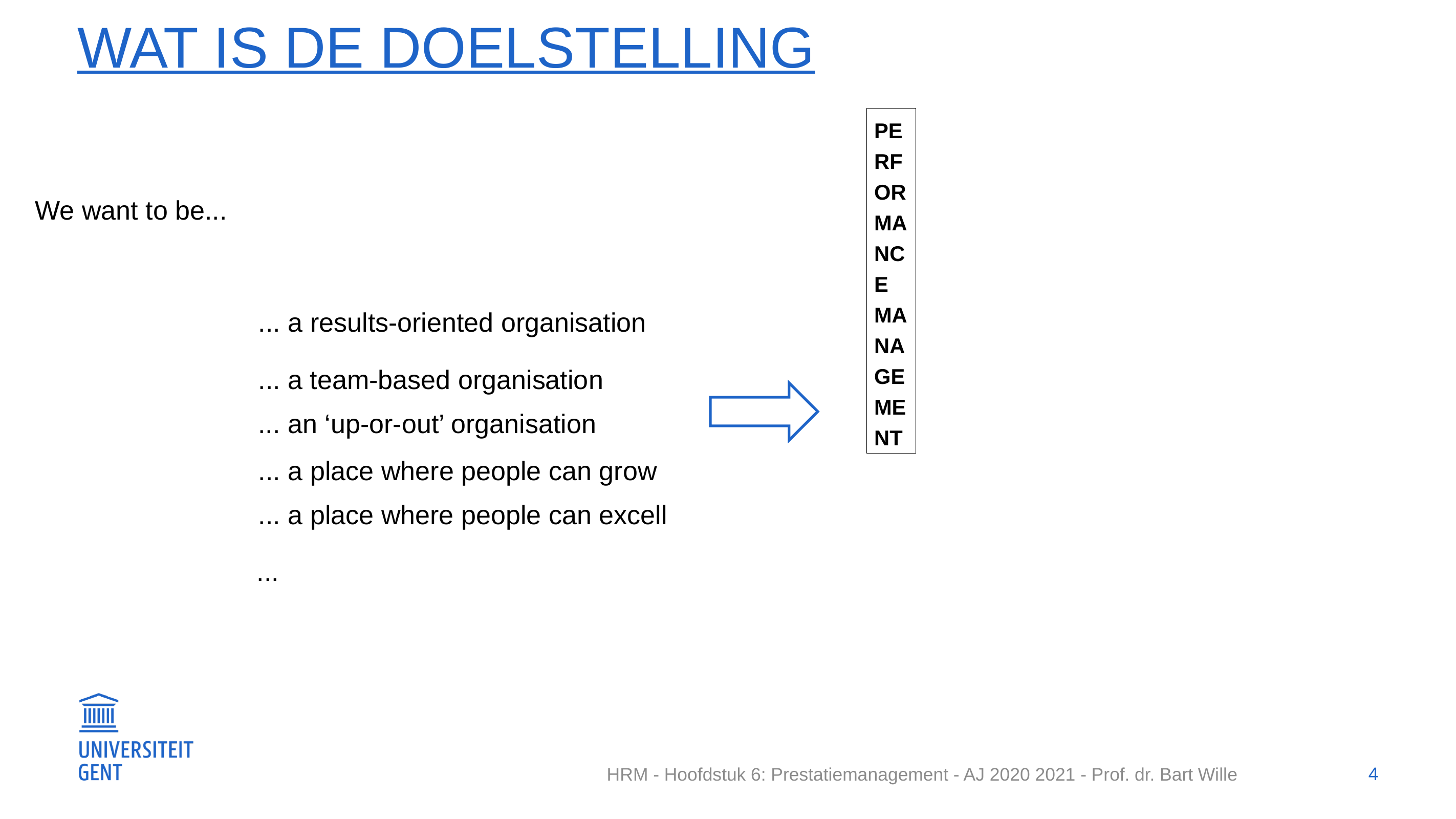

# Wat is de doelstelling
PERFORMANCE MANAGEMENT
We want to be...
... a results-oriented organisation
... a team-based organisation

... an ‘up-or-out’ organisation
... a place where people can grow
... a place where people can excell
...
4
HRM - Hoofdstuk 6: Prestatiemanagement - AJ 2020 2021 - Prof. dr. Bart Wille